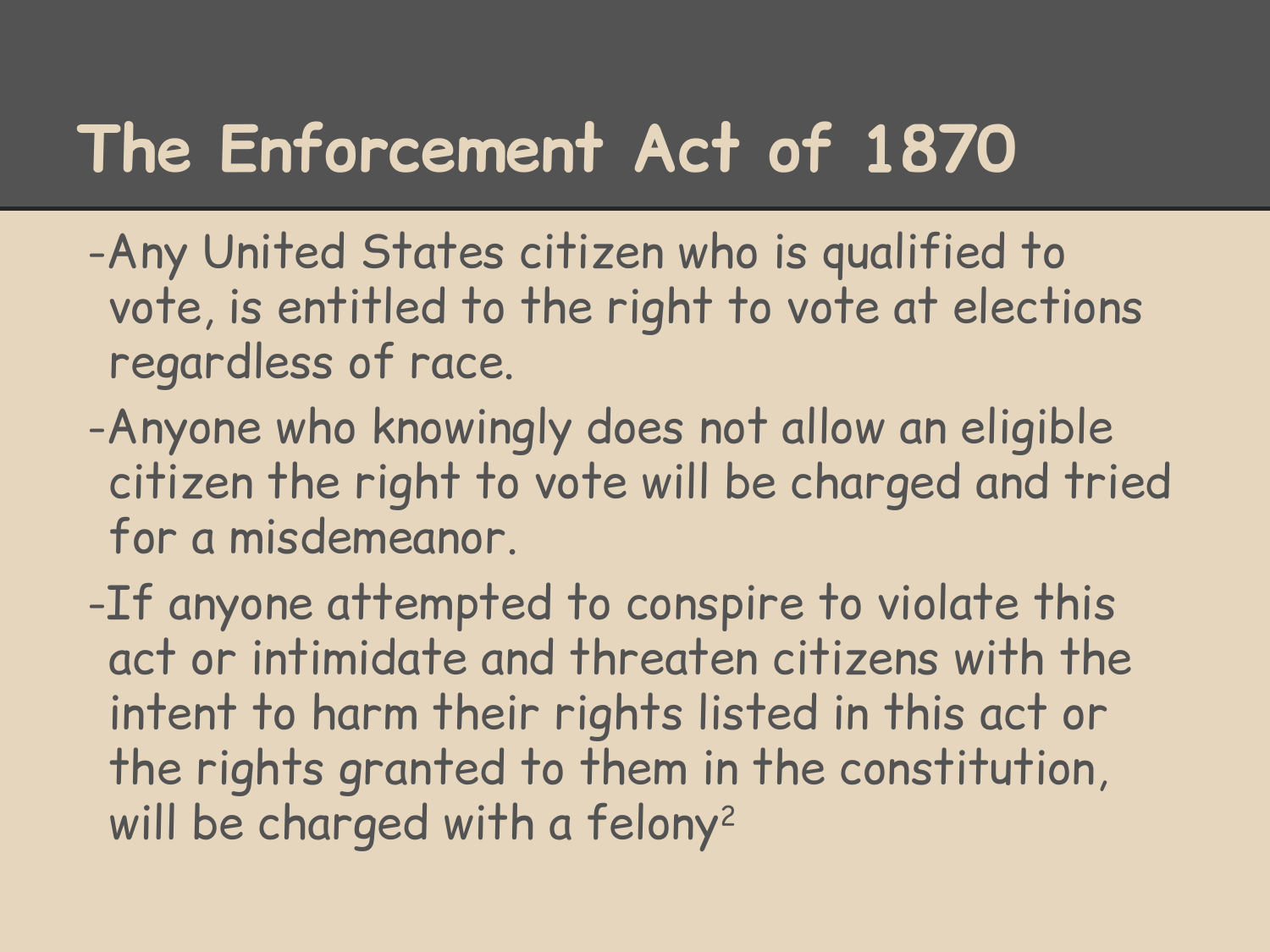

# The Enforcement Act of 1870
-Any United States citizen who is qualified to vote, is entitled to the right to vote at elections regardless of race.
-Anyone who knowingly does not allow an eligible citizen the right to vote will be charged and tried for a misdemeanor.
-If anyone attempted to conspire to violate this act or intimidate and threaten citizens with the intent to harm their rights listed in this act or the rights granted to them in the constitution, will be charged with a felony2